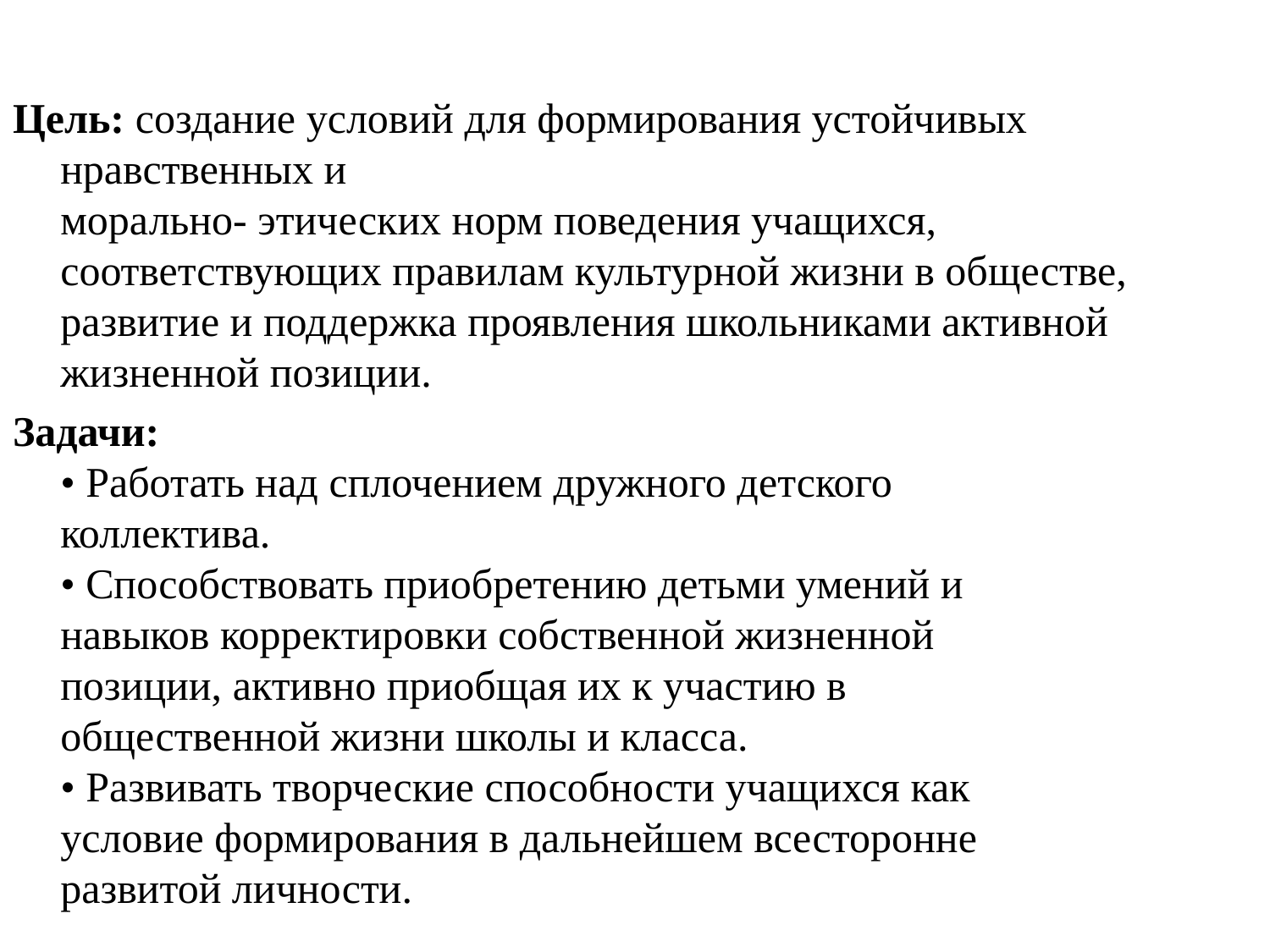

#
Цель: создание условий для формирования устойчивых нравственных и
морально- этических норм поведения учащихся, соответствующих правилам культурной жизни в обществе, развитие и поддержка проявления школьниками активной жизненной позиции.
Задачи:
• Работать над сплочением дружного детского
коллектива.
• Способствовать приобретению детьми умений и
навыков корректировки собственной жизненной
позиции, активно приобщая их к участию в
общественной жизни школы и класса.
• Развивать творческие способности учащихся как
условие формирования в дальнейшем всесторонне
развитой личности.